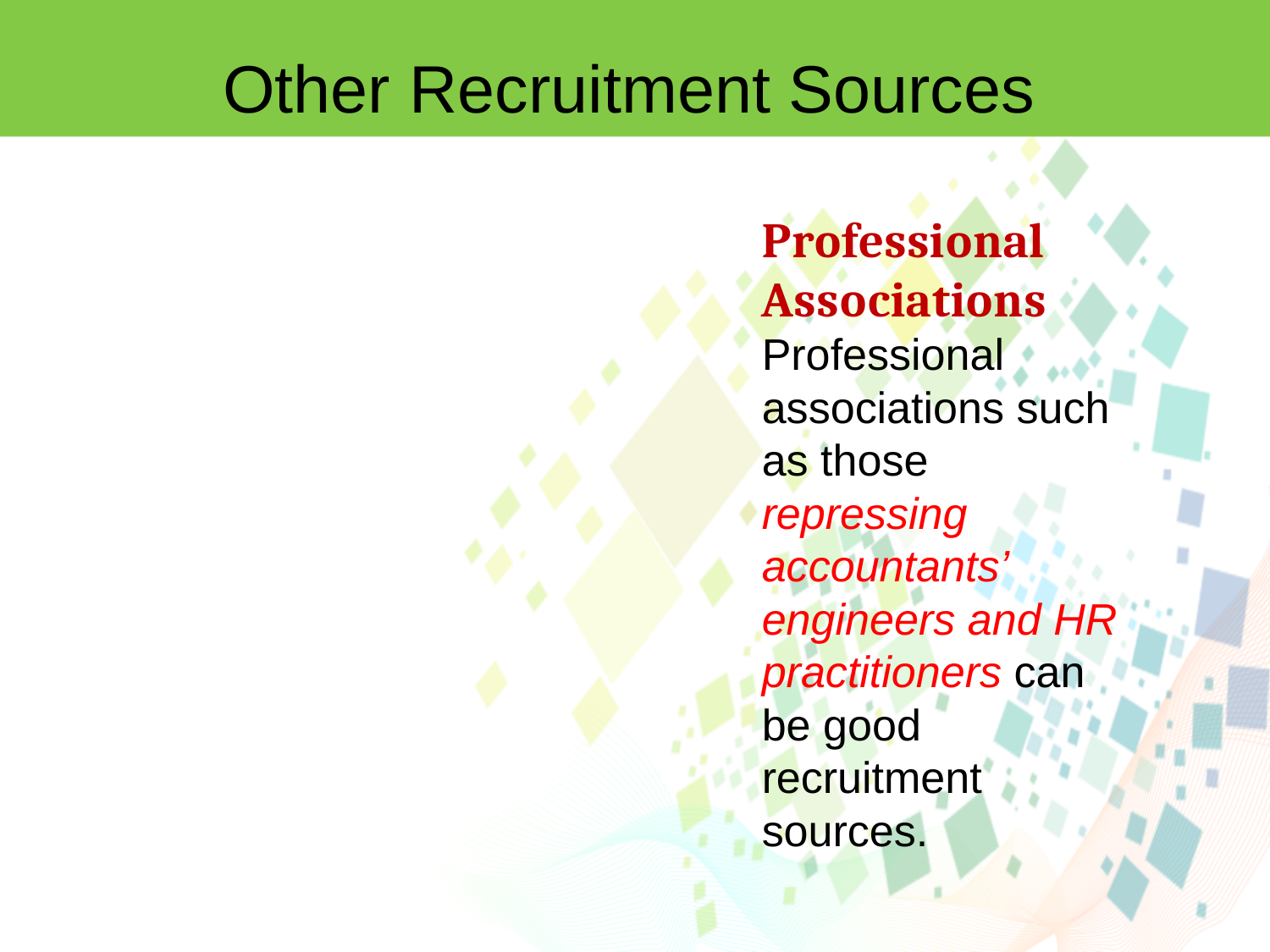

Other Recruitment Sources
Professional Associations
Professional associations such as those repressing accountants’ engineers and HR practitioners can be good recruitment sources.